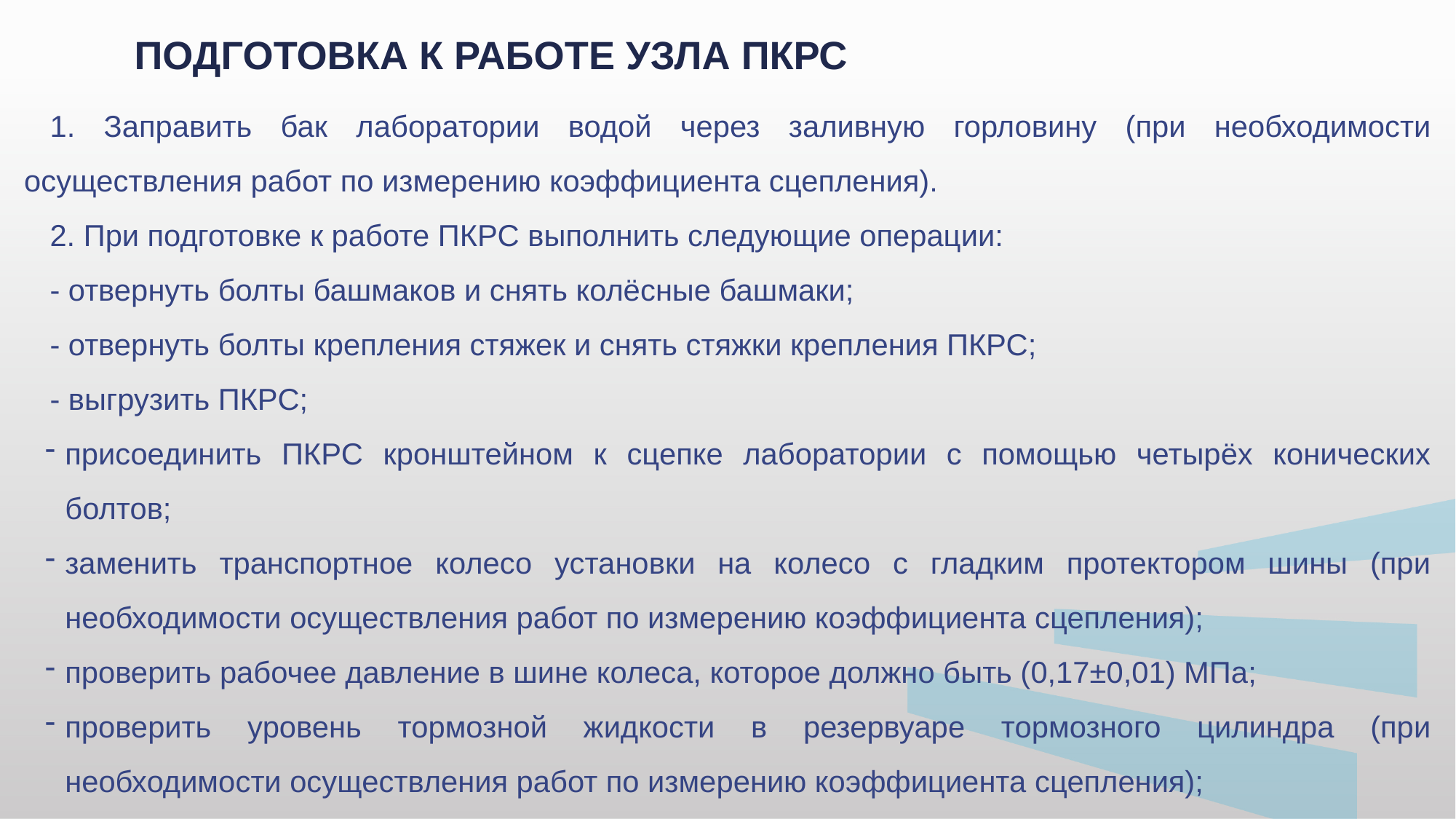

ПОДГОТОВКА К РАБОТЕ УЗЛА ПКРС
1. Заправить бак лаборатории водой через заливную горловину (при необходимости осуществления работ по измерению коэффициента сцепления).
2. При подготовке к работе ПКРС выполнить следующие операции:
- отвернуть болты башмаков и снять колёсные башмаки;
- отвернуть болты крепления стяжек и снять стяжки крепления ПКРС;
- выгрузить ПКРС;
присоединить ПКРС кронштейном к сцепке лаборатории с помощью четырёх конических болтов;
заменить транспортное колесо установки на колесо с гладким протектором шины (при необходимости осуществления работ по измерению коэффициента сцепления);
проверить рабочее давление в шине колеса, которое должно быть (0,17±0,01) МПа;
проверить уровень тормозной жидкости в резервуаре тормозного цилиндра (при необходимости осуществления работ по измерению коэффициента сцепления);